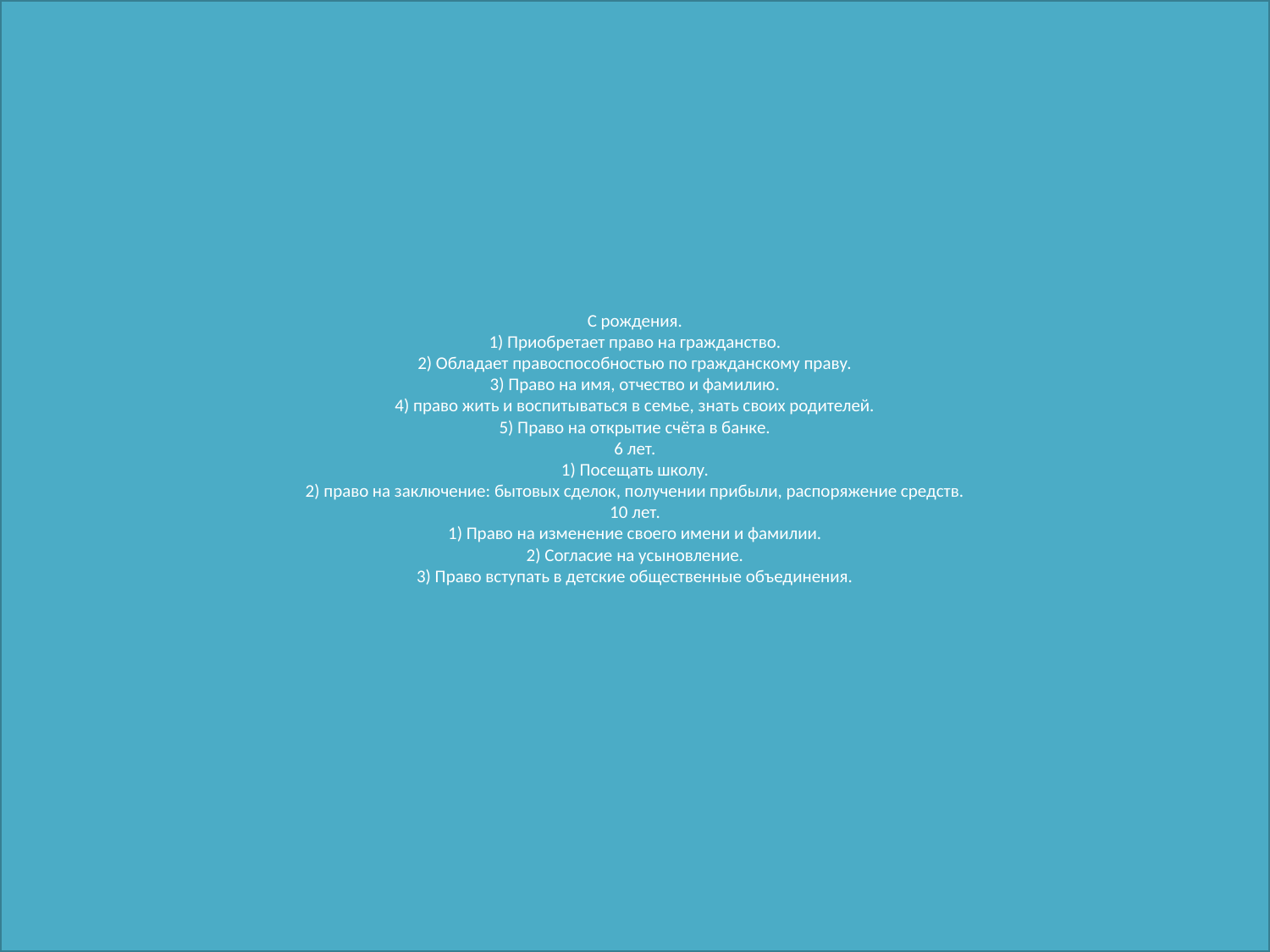

# С рождения. 1) Приобретает право на гражданство. 2) Обладает правоспособностью по гражданскому праву. 3) Право на имя, отчество и фамилию. 4) право жить и воспитываться в семье, знать своих родителей. 5) Право на открытие счёта в банке. 6 лет. 1) Посещать школу. 2) право на заключение: бытовых сделок, получении прибыли, распоряжение средств. 10 лет. 1) Право на изменение своего имени и фамилии. 2) Согласие на усыновление. 3) Право вступать в детские общественные объединения.
www.sliderpoint.org